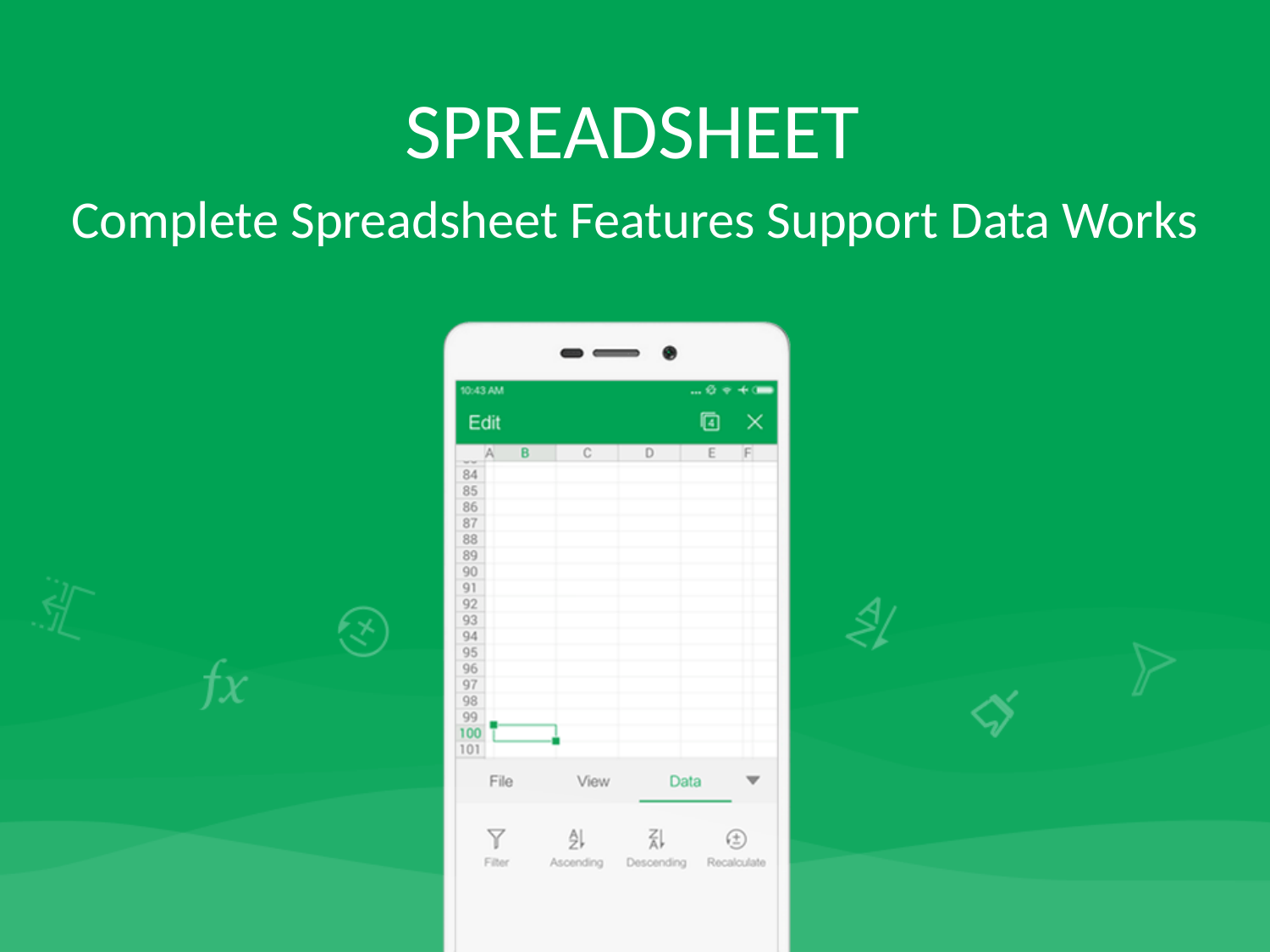

SPREADSHEET
Complete Spreadsheet Features Support Data Works